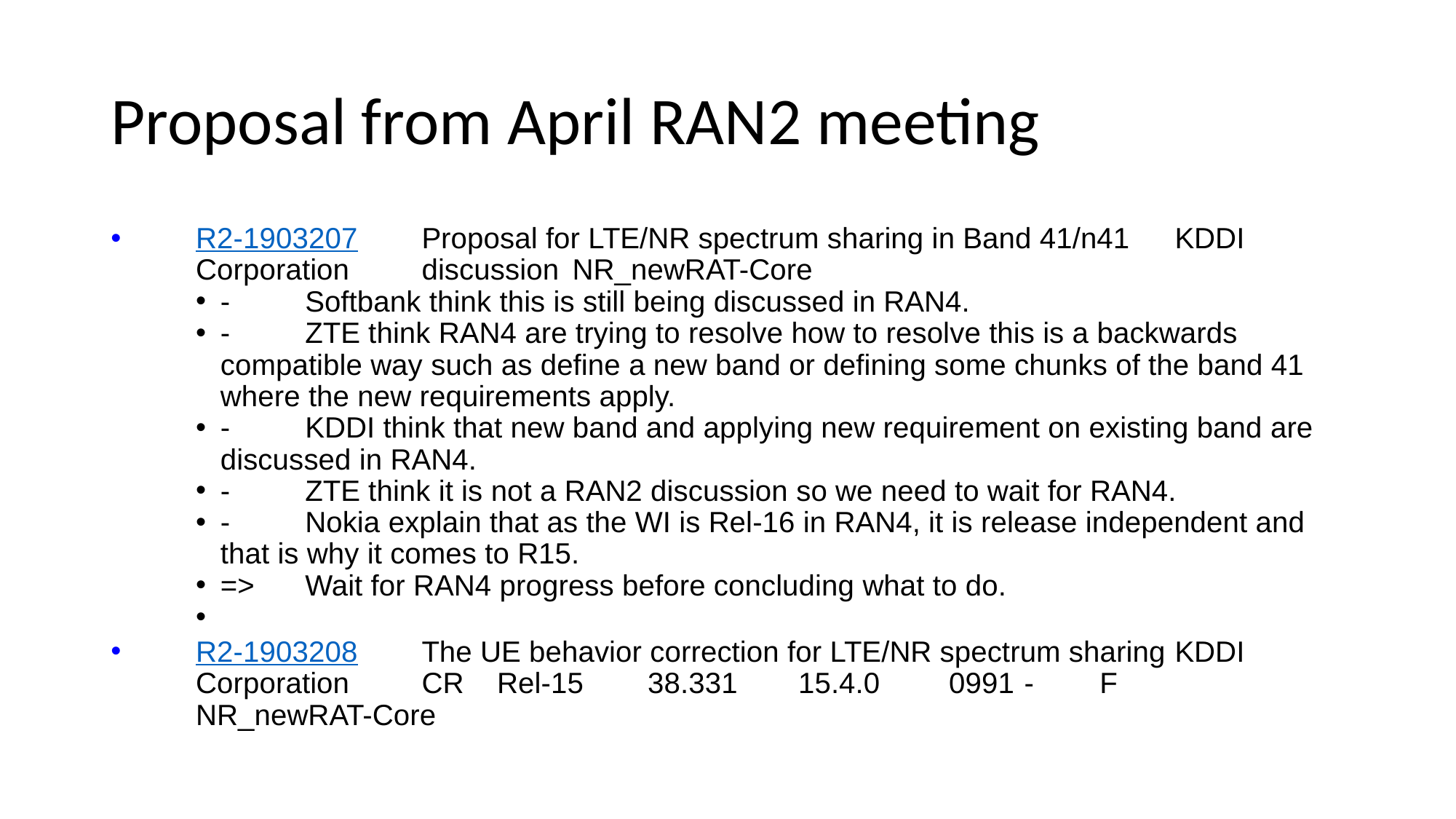

# Proposal from April RAN2 meeting
R2-1903207	Proposal for LTE/NR spectrum sharing in Band 41/n41	KDDI Corporation	discussion	NR_newRAT-Core
-	Softbank think this is still being discussed in RAN4.
-	ZTE think RAN4 are trying to resolve how to resolve this is a backwards compatible way such as define a new band or defining some chunks of the band 41 where the new requirements apply.
-	KDDI think that new band and applying new requirement on existing band are discussed in RAN4.
-	ZTE think it is not a RAN2 discussion so we need to wait for RAN4.
-	Nokia explain that as the WI is Rel-16 in RAN4, it is release independent and that is why it comes to R15.
=>	Wait for RAN4 progress before concluding what to do.

R2-1903208	The UE behavior correction for LTE/NR spectrum sharing	KDDI Corporation	CR	Rel-15	38.331	15.4.0	0991	-	F	NR_newRAT-Core